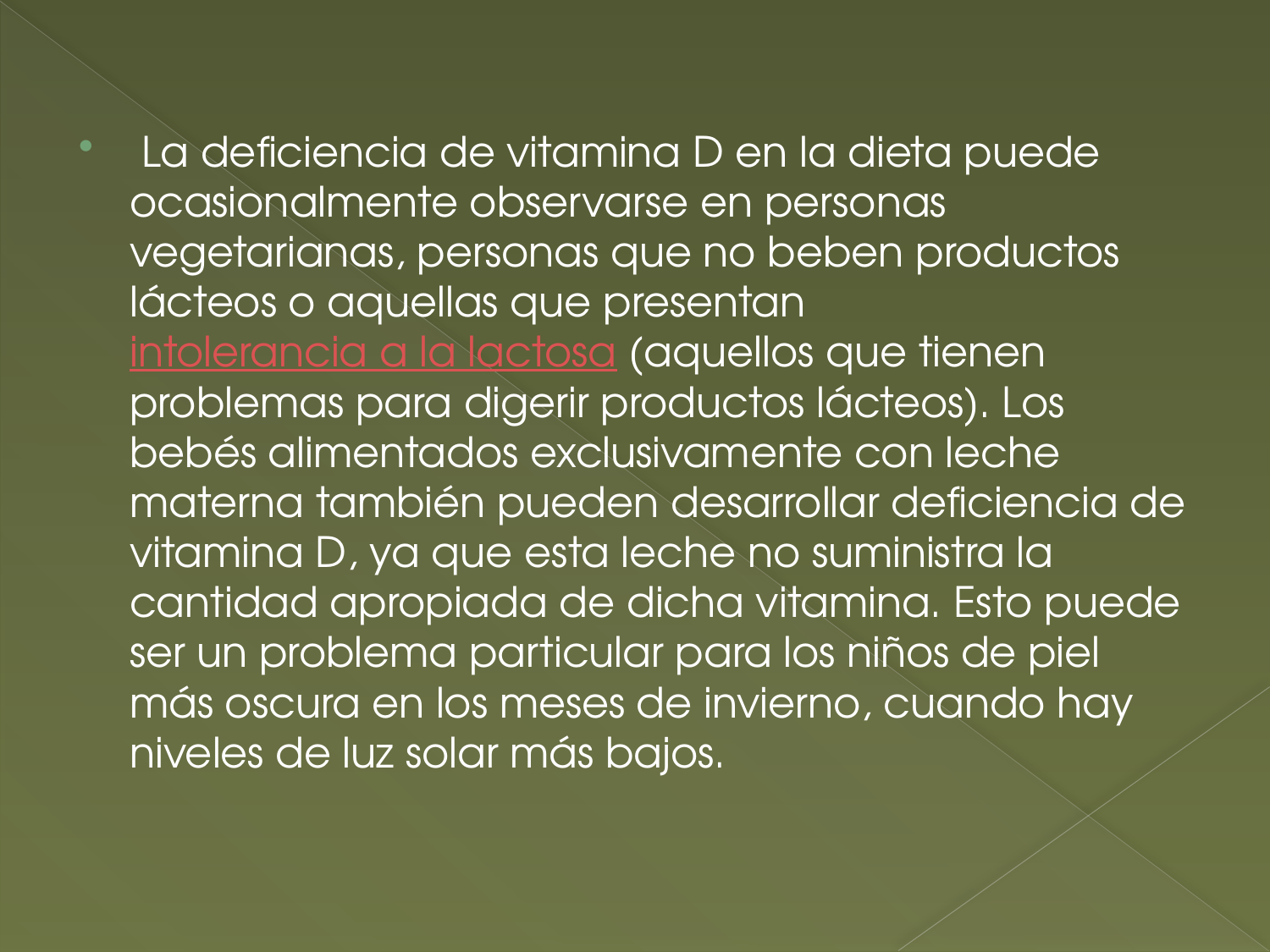

La deficiencia de vitamina D en la dieta puede ocasionalmente observarse en personas vegetarianas, personas que no beben productos lácteos o aquellas que presentan intolerancia a la lactosa (aquellos que tienen problemas para digerir productos lácteos). Los bebés alimentados exclusivamente con leche materna también pueden desarrollar deficiencia de vitamina D, ya que esta leche no suministra la cantidad apropiada de dicha vitamina. Esto puede ser un problema particular para los niños de piel más oscura en los meses de invierno, cuando hay niveles de luz solar más bajos.